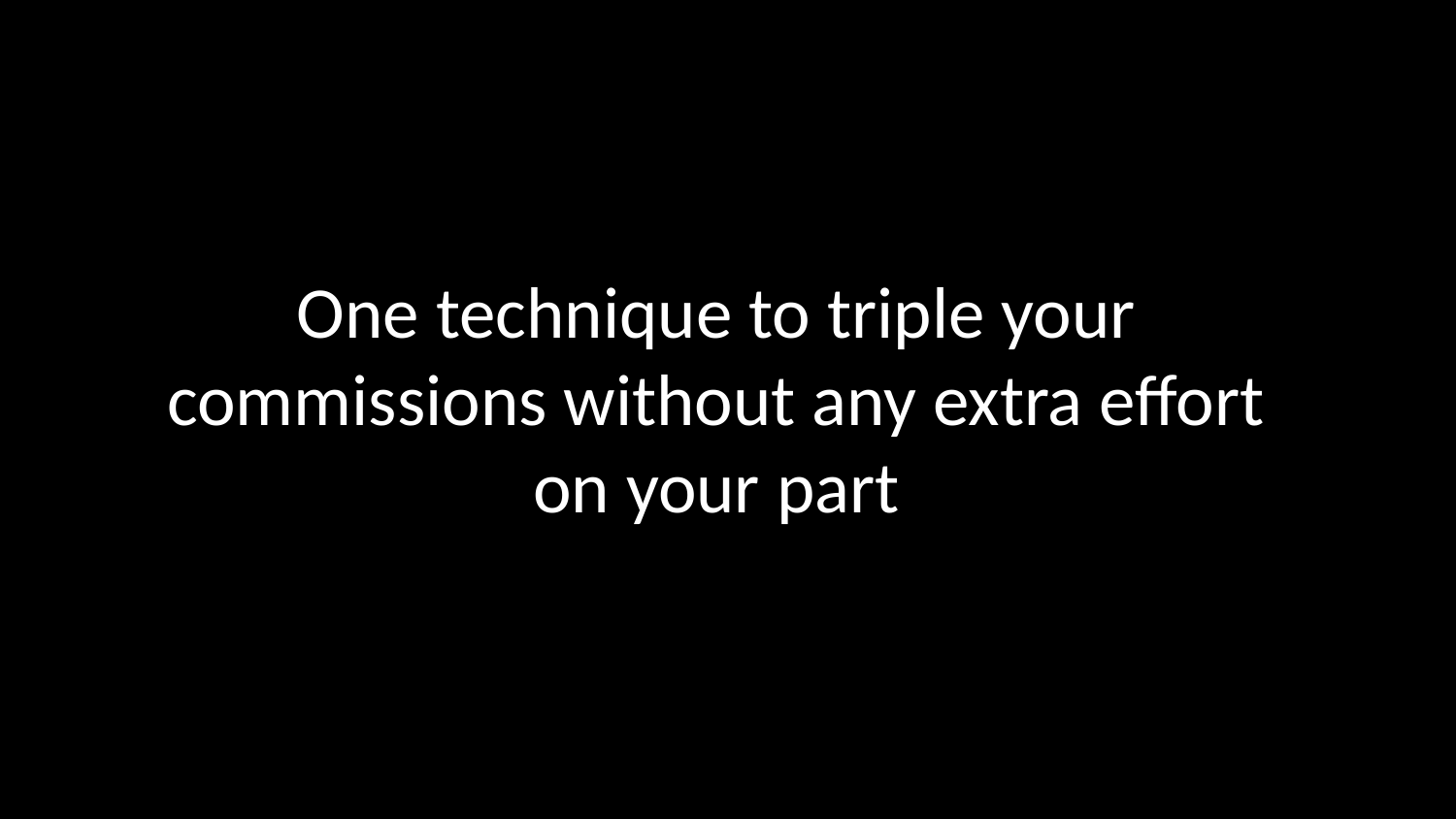

# One technique to triple your commissions without any extra effort on your part